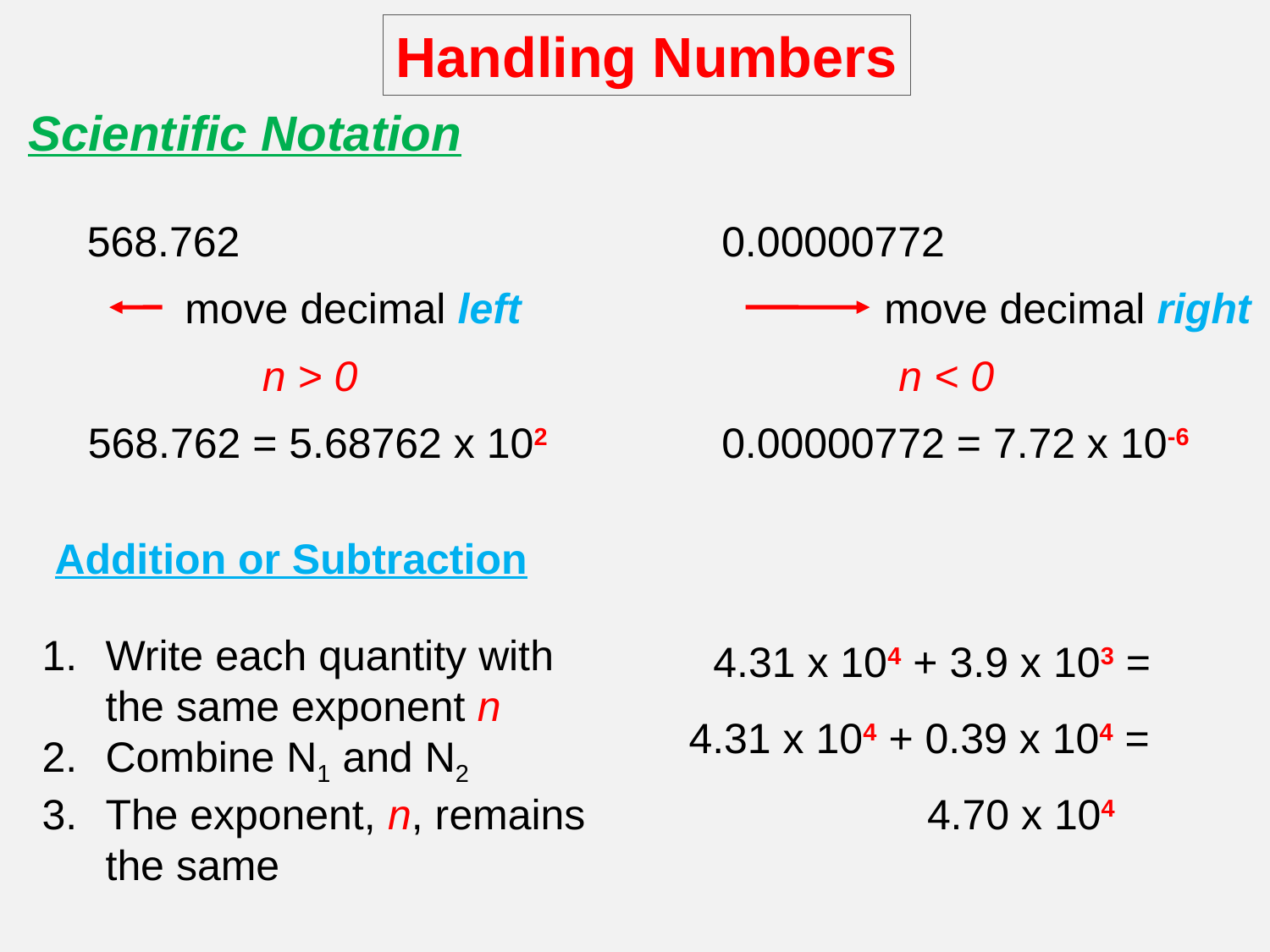

Handling Numbers
Scientific Notation
568.762
0.00000772
move decimal left

move decimal right

n > 0
n < 0
568.762 = 5.68762 x 102
0.00000772 = 7.72 x 10-6
Addition or Subtraction
Write each quantity with the same exponent n
Combine N1 and N2
The exponent, n, remains the same
4.31 x 104 + 3.9 x 103 =
4.31 x 104 + 0.39 x 104 =
4.70 x 104